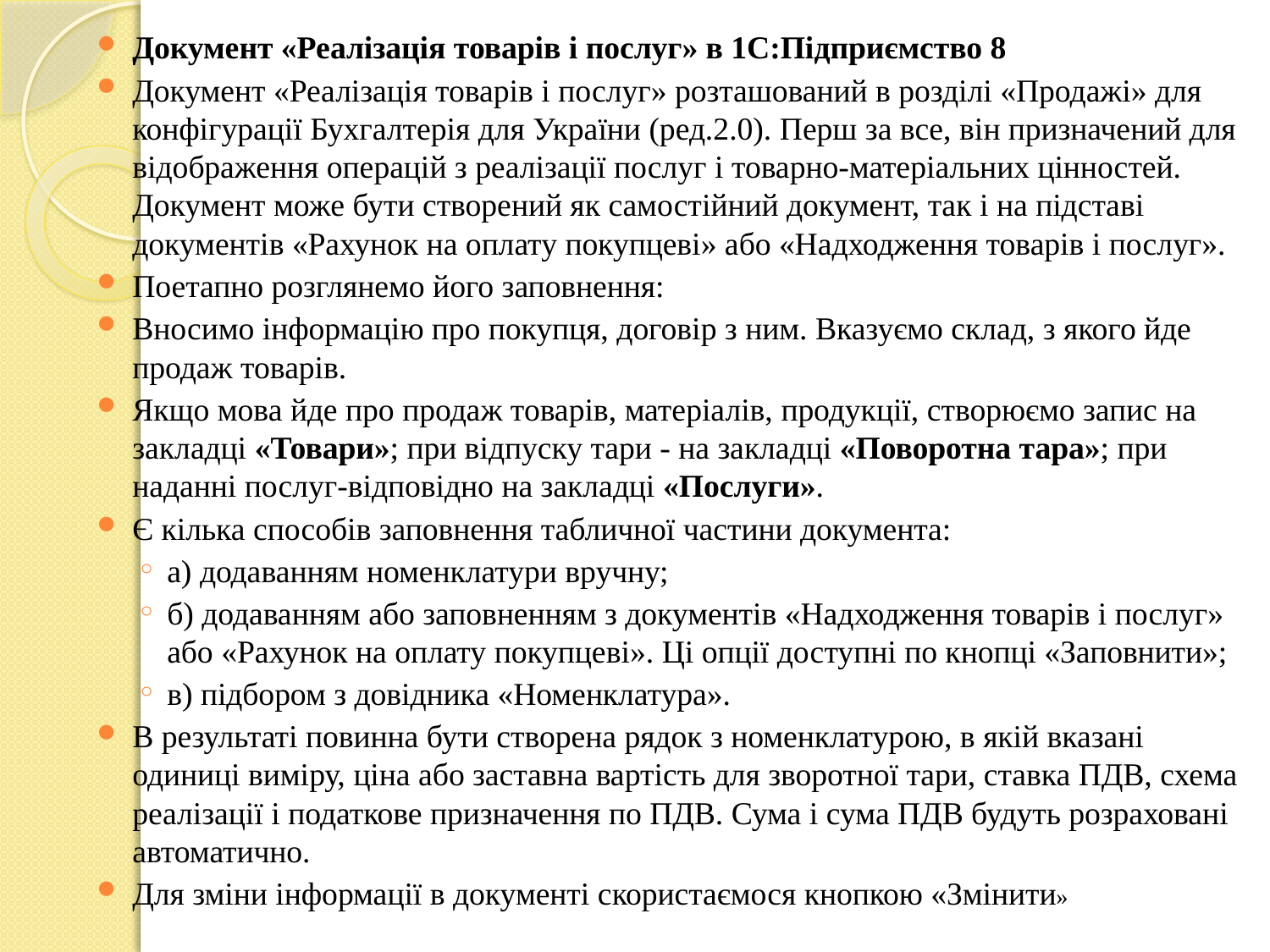

Документ «Реалізація товарів і послуг» в 1С:Підприємство 8
Документ «Реалізація товарів і послуг» розташований в розділі «Продажі» для конфігурації Бухгалтерія для України (ред.2.0). Перш за все, він призначений для відображення операцій з реалізації послуг і товарно-матеріальних цінностей. Документ може бути створений як самостійний документ, так і на підставі документів «Рахунок на оплату покупцеві» або «Надходження товарів і послуг».
Поетапно розглянемо його заповнення:
Вносимо інформацію про покупця, договір з ним. Вказуємо склад, з якого йде продаж товарів.
Якщо мова йде про продаж товарів, матеріалів, продукції, створюємо запис на закладці «Товари»; при відпуску тари - на закладці «Поворотна тара»; при наданні послуг-відповідно на закладці «Послуги».
Є кілька способів заповнення табличної частини документа:
а) додаванням номенклатури вручну;
б) додаванням або заповненням з документів «Надходження товарів і послуг» або «Рахунок на оплату покупцеві». Ці опції доступні по кнопці «Заповнити»;
в) підбором з довідника «Номенклатура».
В результаті повинна бути створена рядок з номенклатурою, в якій вказані одиниці виміру, ціна або заставна вартість для зворотної тари, ставка ПДВ, схема реалізації і податкове призначення по ПДВ. Сума і сума ПДВ будуть розраховані автоматично.
Для зміни інформації в документі скористаємося кнопкою «Змінити»